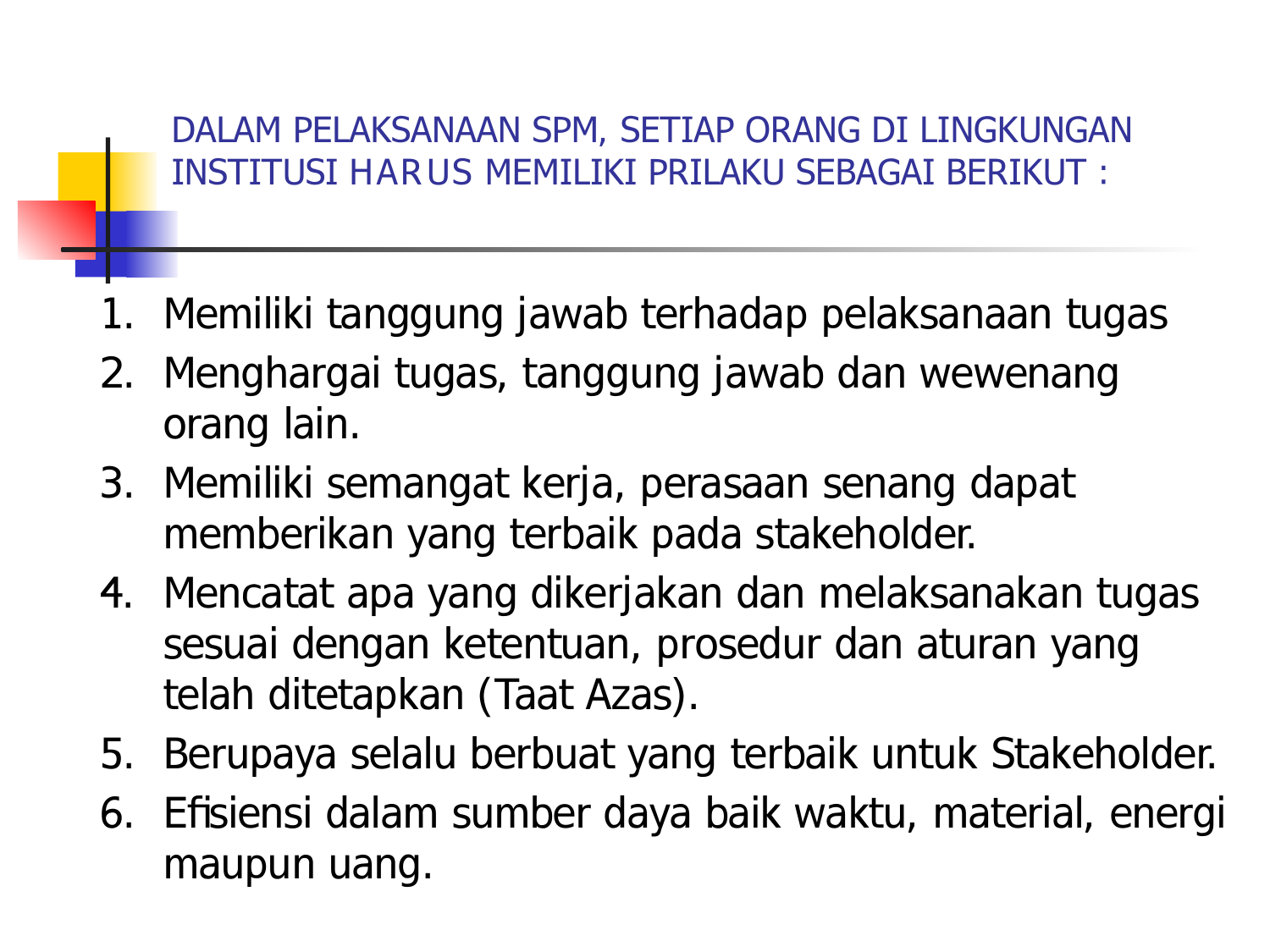

# DALAM PELAKSANAAN SPM, SETIAP ORANG DI LINGKUNGAN INSTITUSI HARUS MEMILIKI PRILAKU SEBAGAI BERIKUT :
Memiliki tanggung jawab terhadap pelaksanaan tugas
Menghargai tugas, tanggung jawab dan wewenang orang lain.
Memiliki semangat kerja, perasaan senang dapat memberikan yang terbaik pada stakeholder.
Mencatat apa yang dikerjakan dan melaksanakan tugas sesuai dengan ketentuan, prosedur dan aturan yang telah ditetapkan (Taat Azas).
Berupaya selalu berbuat yang terbaik untuk Stakeholder.
Efisiensi dalam sumber daya baik waktu, material, energi maupun uang.